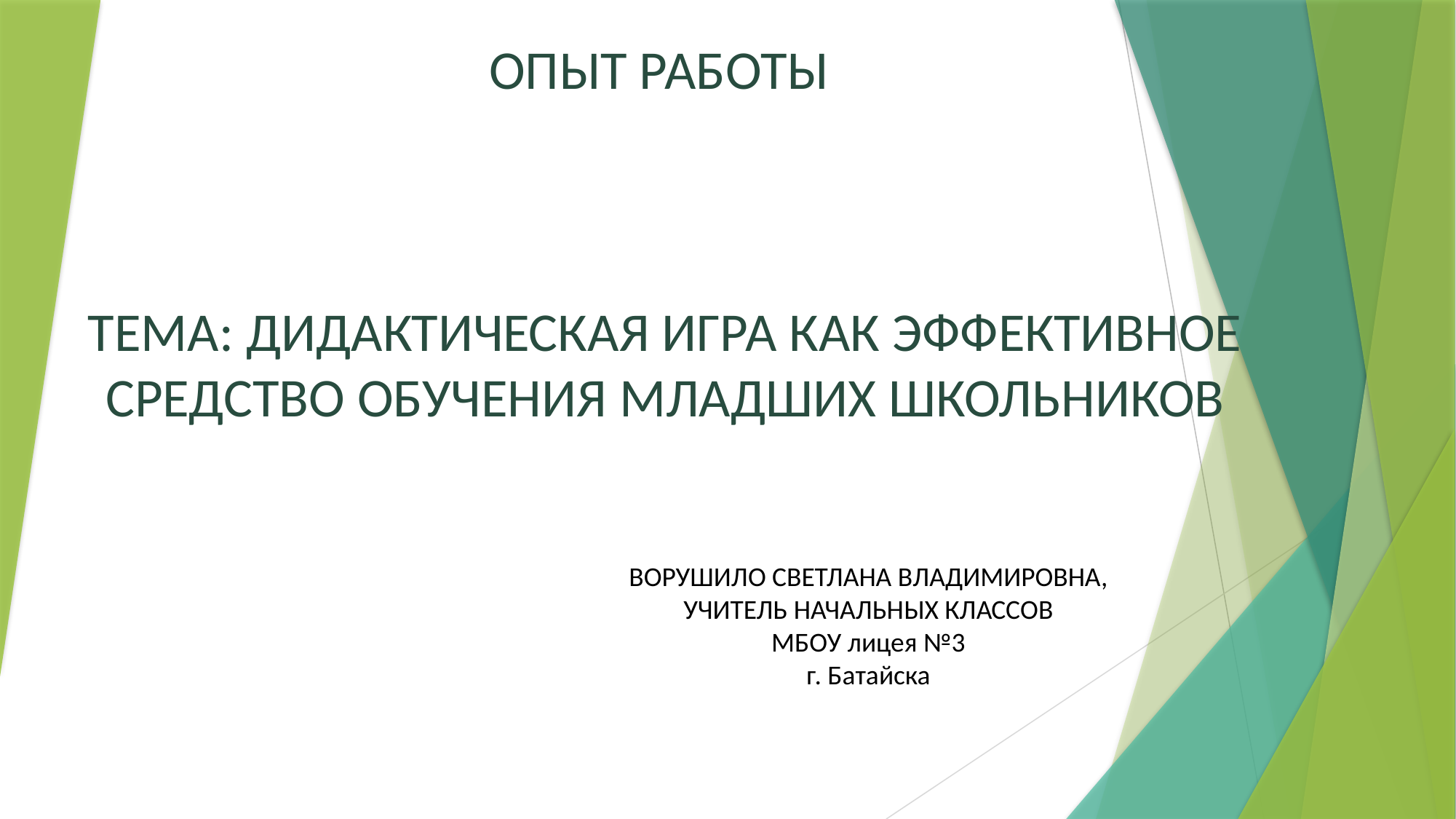

ОПЫТ РАБОТЫ

ТЕМА: ДИДАКТИЧЕСКАЯ ИГРА КАК ЭФФЕКТИВНОЕ СРЕДСТВО ОБУЧЕНИЯ МЛАДШИХ ШКОЛЬНИКОВ

ВОРУШИЛО СВЕТЛАНА ВЛАДИМИРОВНА,
УЧИТЕЛЬ НАЧАЛЬНЫХ КЛАССОВ
МБОУ лицея №3
г. Батайска